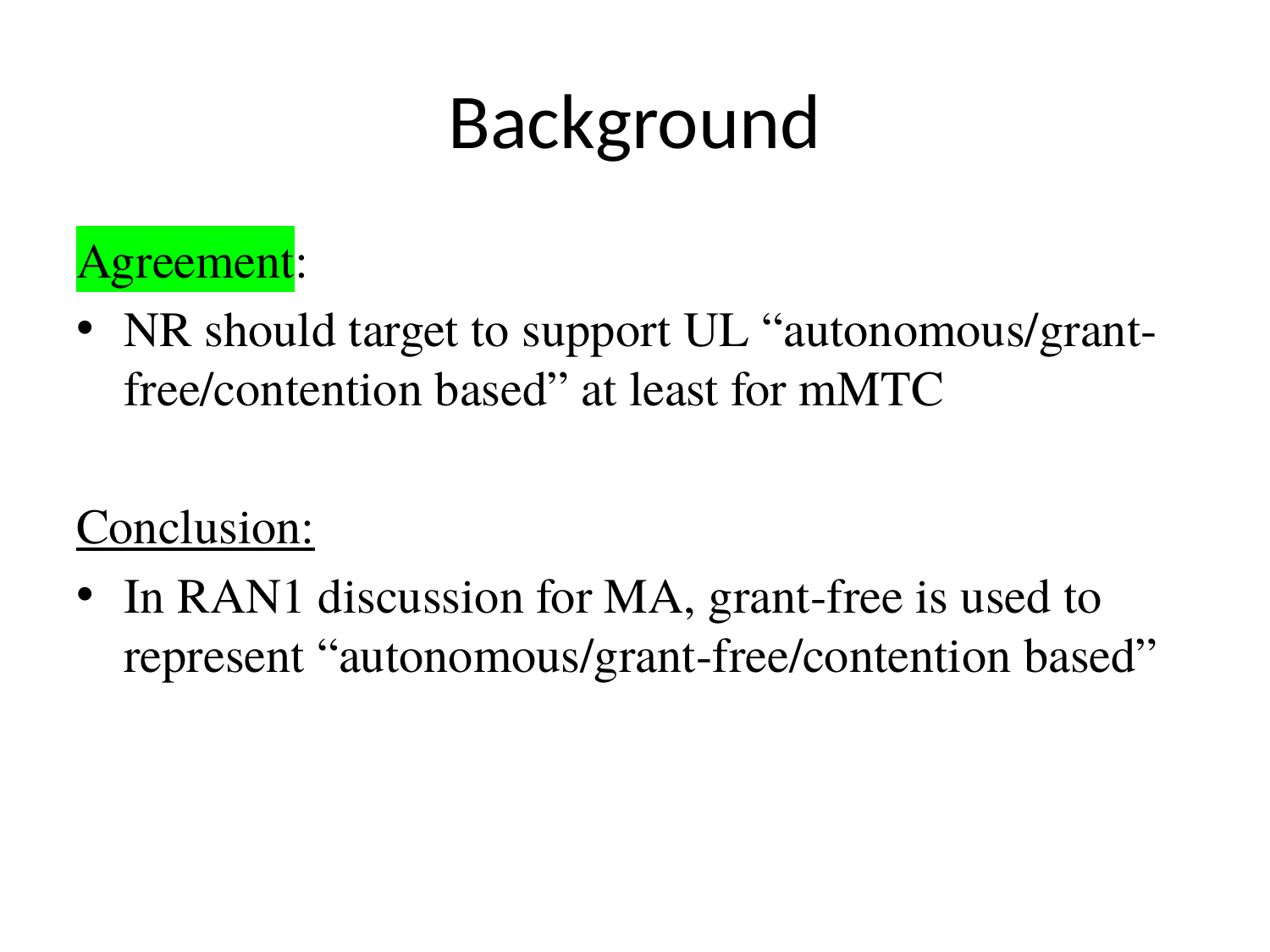

# Background
Agreement:
NR should target to support UL “autonomous/grant-free/contention based” at least for mMTC

Conclusion:
In RAN1 discussion for MA, grant-free is used to represent “autonomous/grant-free/contention based”